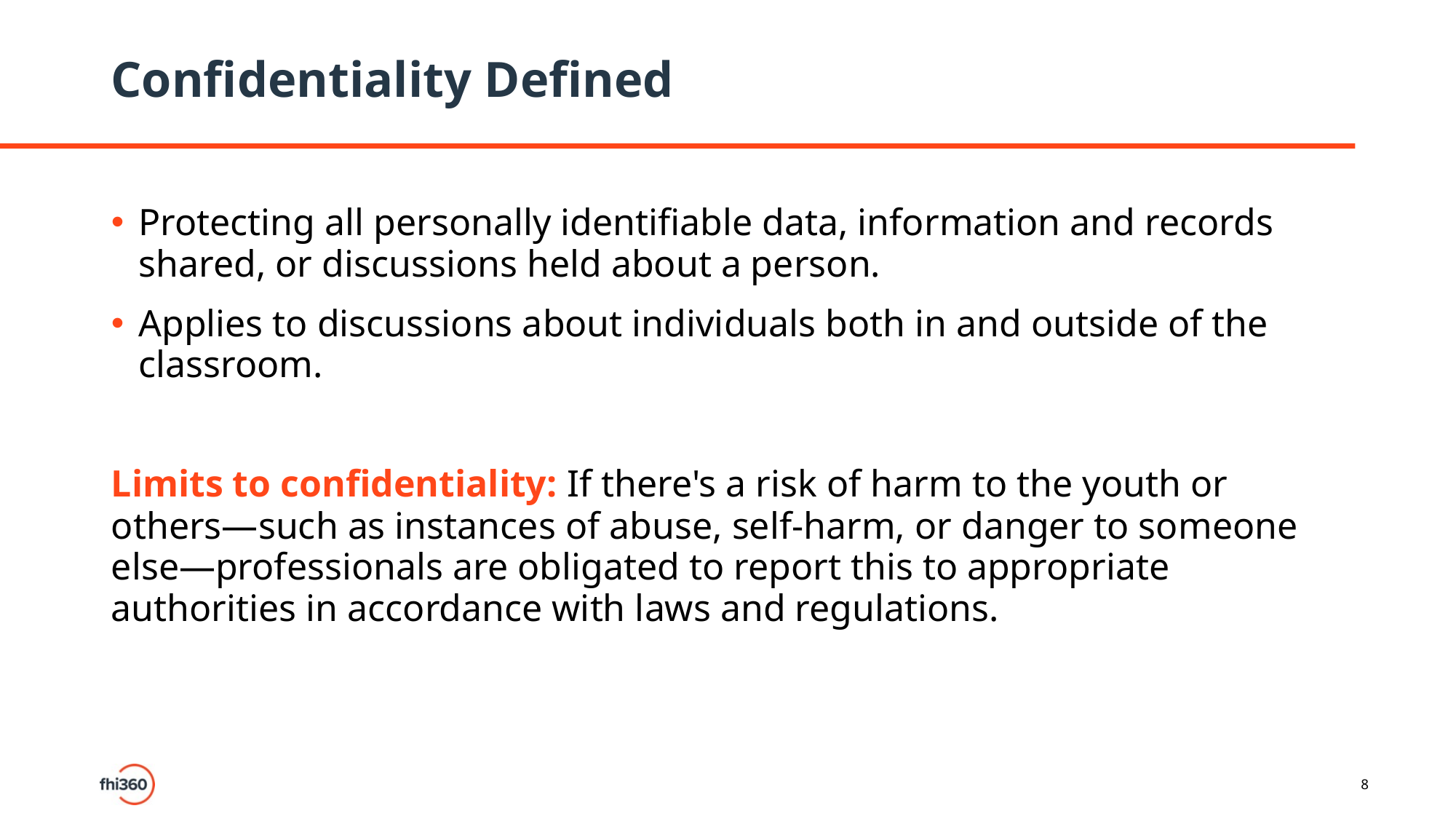

# Confidentiality Defined
Protecting all personally identifiable data, information and records shared, or discussions held about a person.
Applies to discussions about individuals both in and outside of the classroom.

Limits to confidentiality: If there's a risk of harm to the youth or others—such as instances of abuse, self-harm, or danger to someone else—professionals are obligated to report this to appropriate authorities in accordance with laws and regulations.